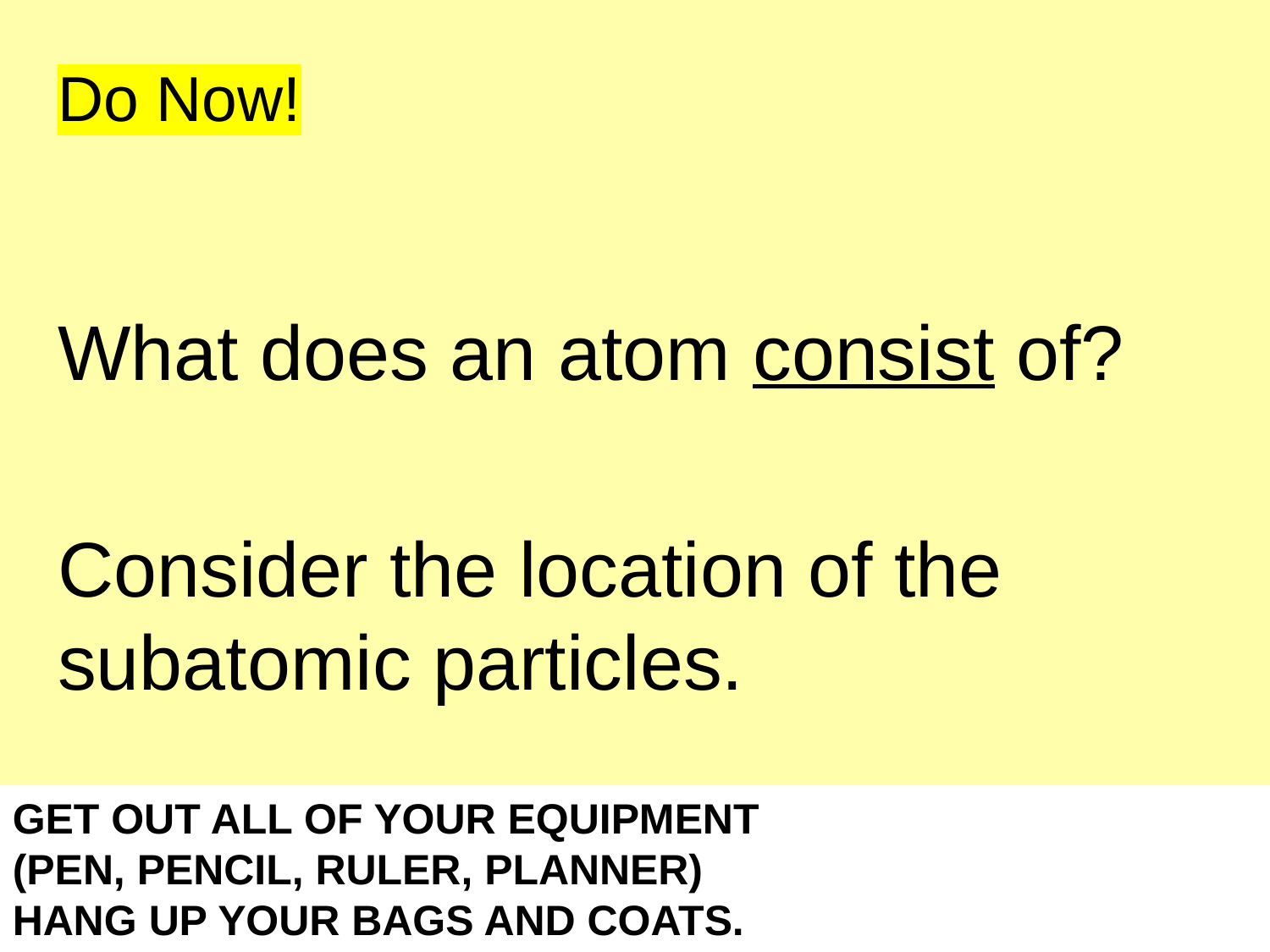

# Do Now!

What does an atom consist of?

Consider the location of the subatomic particles.

GET OUT ALL OF YOUR EQUIPMENT
(PEN, PENCIL, RULER, PLANNER)
HANG UP YOUR BAGS AND COATS.